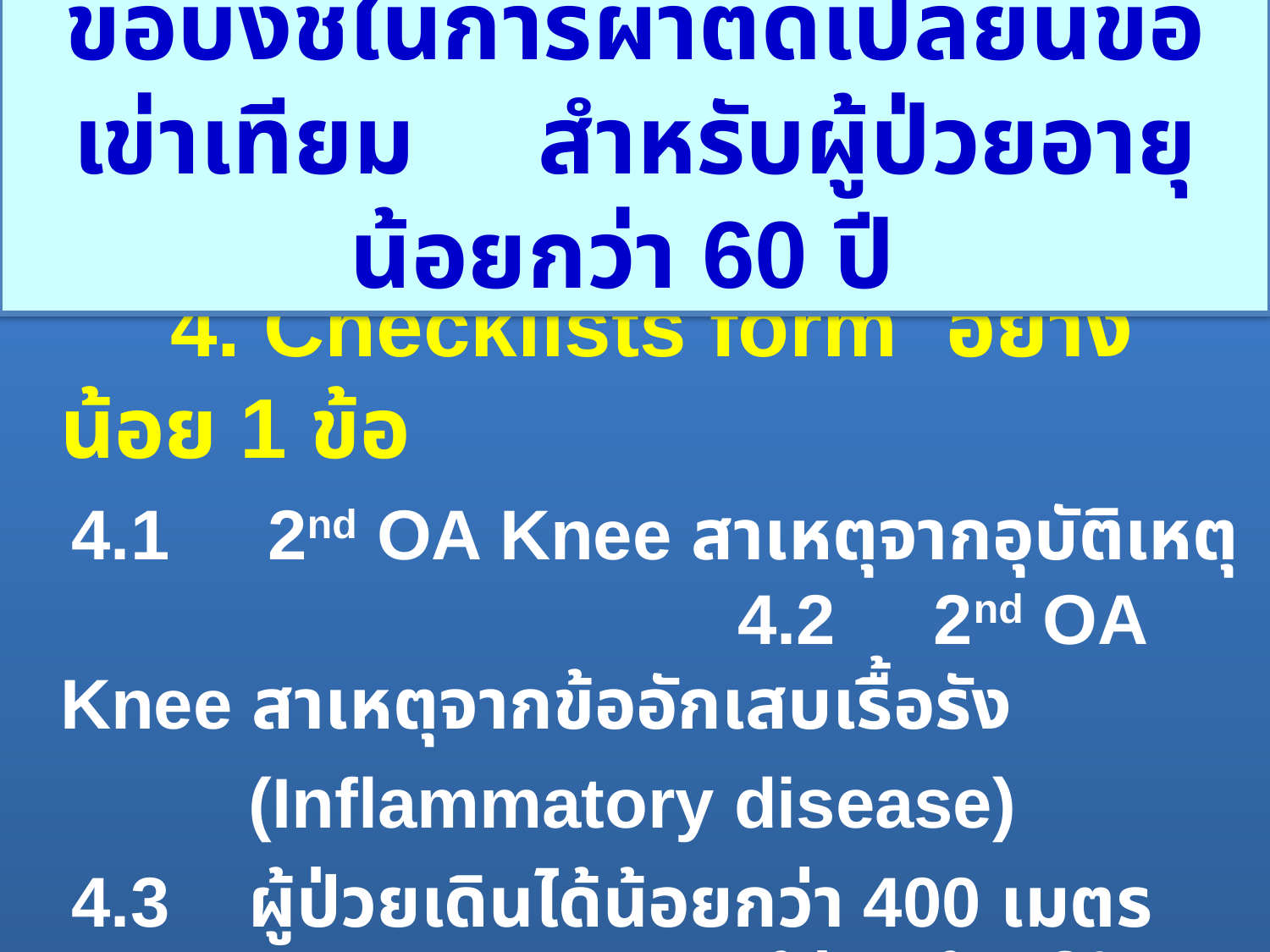

ข้อบ่งชี้ในการผ่าตัดเปลี่ยนข้อเข่าเทียม     สำหรับผู้ป่วยอายุน้อยกว่า 60 ปี
#
        4. Checklists form  อย่างน้อย 1 ข้อ
   4.1     2nd OA Knee สาเหตุจากอุบัติเหตุ		                       4.2     2nd OA Knee สาเหตุจากข้ออักเสบเรื้อรัง
            (Inflammatory disease)
   4.3    ผู้ป่วยเดินได้น้อยกว่า 400 เมตร	                                4.4	   ผู้ป่วยต้องใช้เครื่องพยุงเดิน 			                      4.5	   ผู้ป่วยงอเข่าได้น้อยกว่า 100 องศา